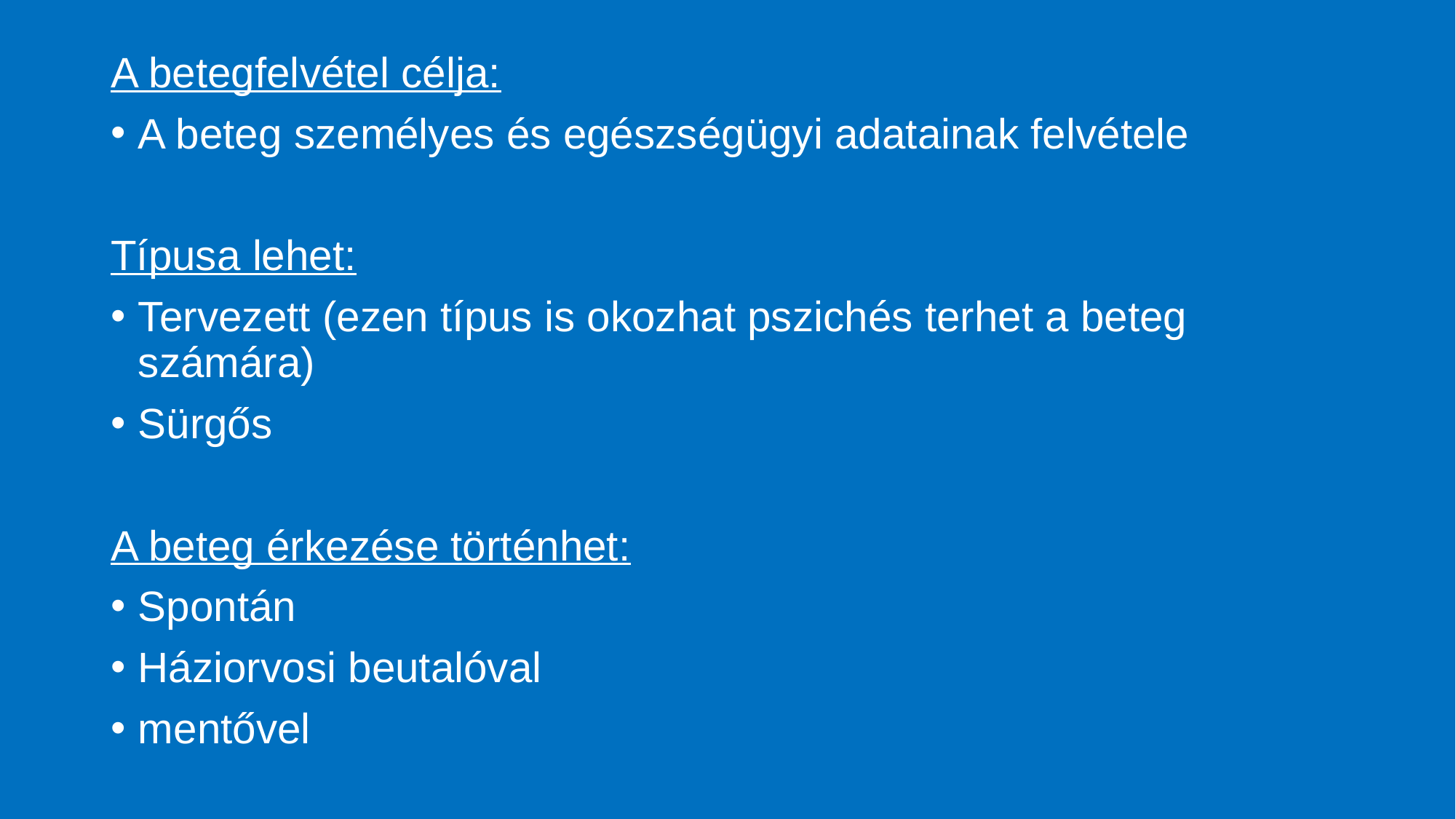

A betegfelvétel célja:
A beteg személyes és egészségügyi adatainak felvétele

Típusa lehet:
Tervezett (ezen típus is okozhat pszichés terhet a beteg számára)
Sürgős

A beteg érkezése történhet:
Spontán
Háziorvosi beutalóval
mentővel